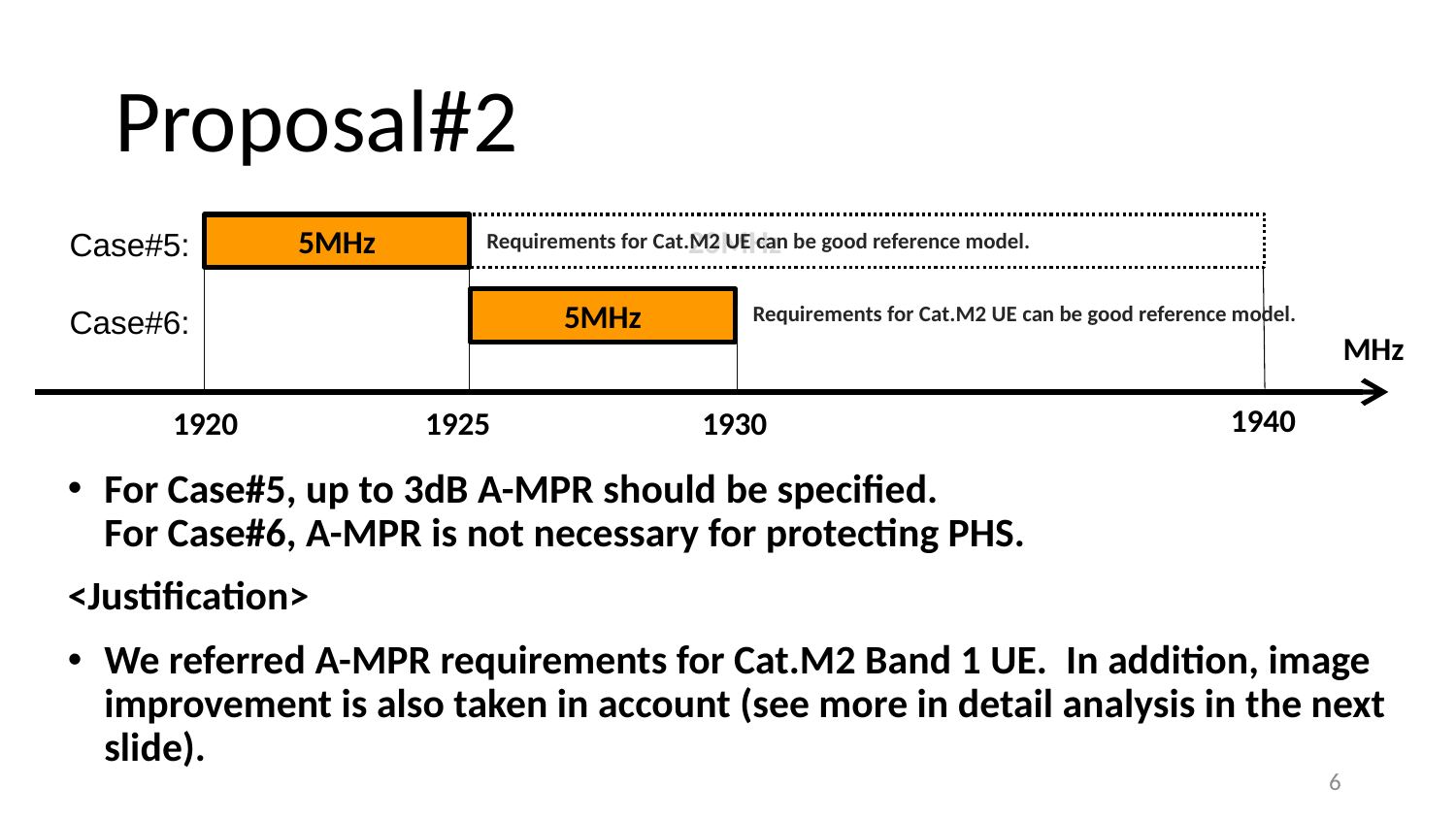

# Proposal#2
5MHz
20MHz
Case#5:

Case#6:

Requirements for Cat.M2 UE can be good reference model.
5MHz
Requirements for Cat.M2 UE can be good reference model.
MHz
1940
1920
1925
1930
For Case#5, up to 3dB A-MPR should be specified.
For Case#6, A-MPR is not necessary for protecting PHS.
<Justification>
We referred A-MPR requirements for Cat.M2 Band 1 UE.  In addition, image improvement is also taken in account (see more in detail analysis in the next slide).

6